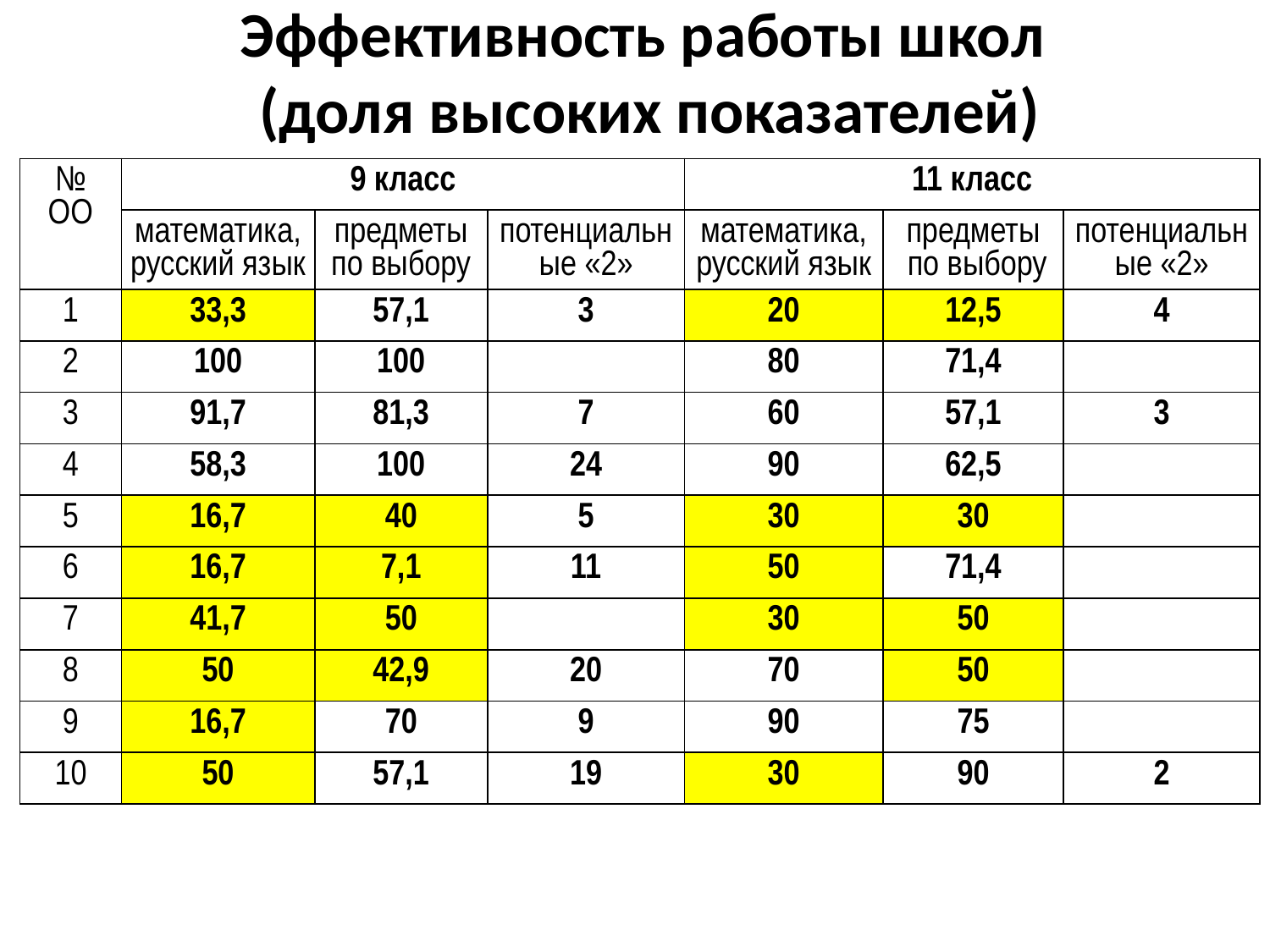

# Эффективность работы школ (доля высоких показателей)
| № ОО | 9 класс |  |  | 11 класс |  |  |
| --- | --- | --- | --- | --- | --- | --- |
|  | математика, русский язык | предметы по выбору | потенциальные «2» | математика, русский язык | предметы по выбору | потенциальные «2» |
| 1 | 33,3 | 57,1 | 3 | 20 | 12,5 | 4 |
| 2 | 100 | 100 |  | 80 | 71,4 |  |
| 3 | 91,7 | 81,3 | 7 | 60 | 57,1 | 3 |
| 4 | 58,3 | 100 | 24 | 90 | 62,5 |  |
| 5 | 16,7 | 40 | 5 | 30 | 30 |  |
| 6 | 16,7 | 7,1 | 11 | 50 | 71,4 |  |
| 7 | 41,7 | 50 |  | 30 | 50 |  |
| 8 | 50 | 42,9 | 20 | 70 | 50 |  |
| 9 | 16,7 | 70 | 9 | 90 | 75 |  |
| 10 | 50 | 57,1 | 19 | 30 | 90 | 2 |